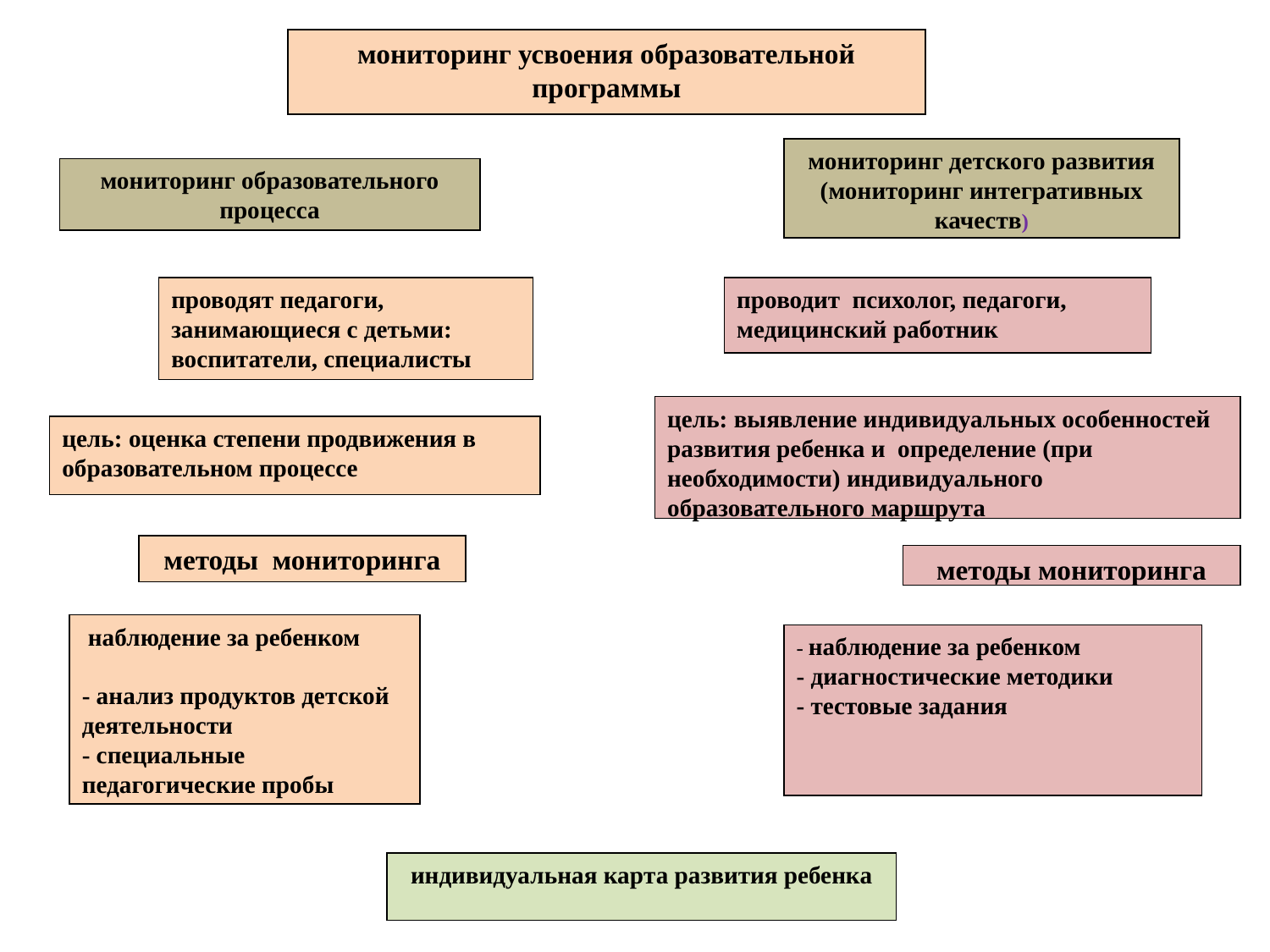

мониторинг усвоения образовательной программы
мониторинг детского развития (мониторинг интегративных качеств)
мониторинг образовательного процесса
проводят педагоги, занимающиеся с детьми: воспитатели, специалисты
проводит  психолог, педагоги, медицинский работник
цель: выявление индивидуальных особенностей развития ребенка и  определение (при необходимости) индивидуального образовательного маршрута
цель: оценка степени продвижения в образовательном процессе
методы  мониторинга
методы мониторинга
 наблюдение за ребенком
- анализ продуктов детской деятельности
- специальные педагогические пробы

- наблюдение за ребенком
- диагностические методики
- тестовые задания
индивидуальная карта развития ребенка